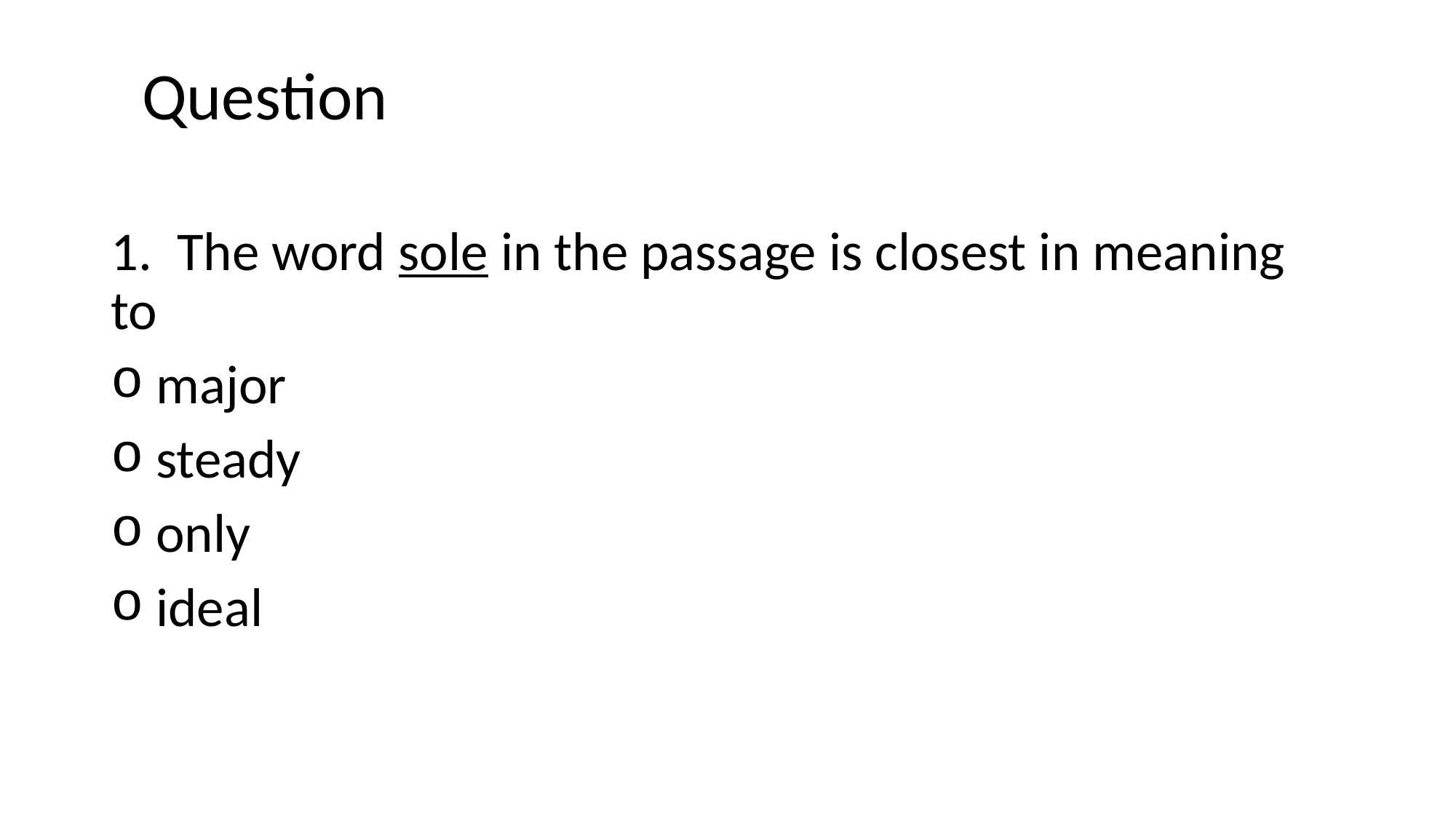

# Question
1.  The word sole in the passage is closest in meaning to
 major
 steady
 only
 ideal